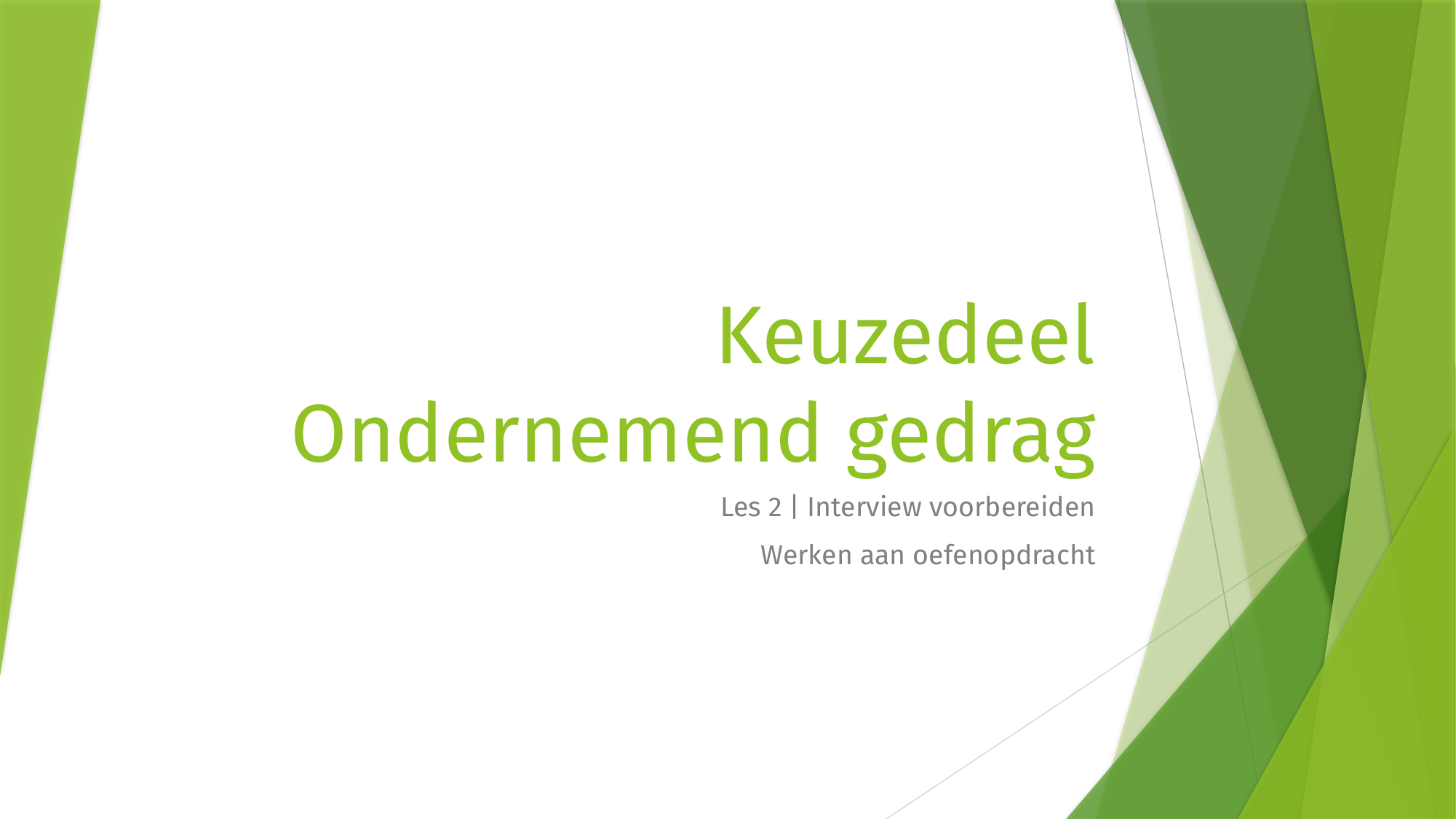

# Keuzedeel Ondernemend gedrag
Les 2 | Interview voorbereiden
Werken aan oefenopdracht